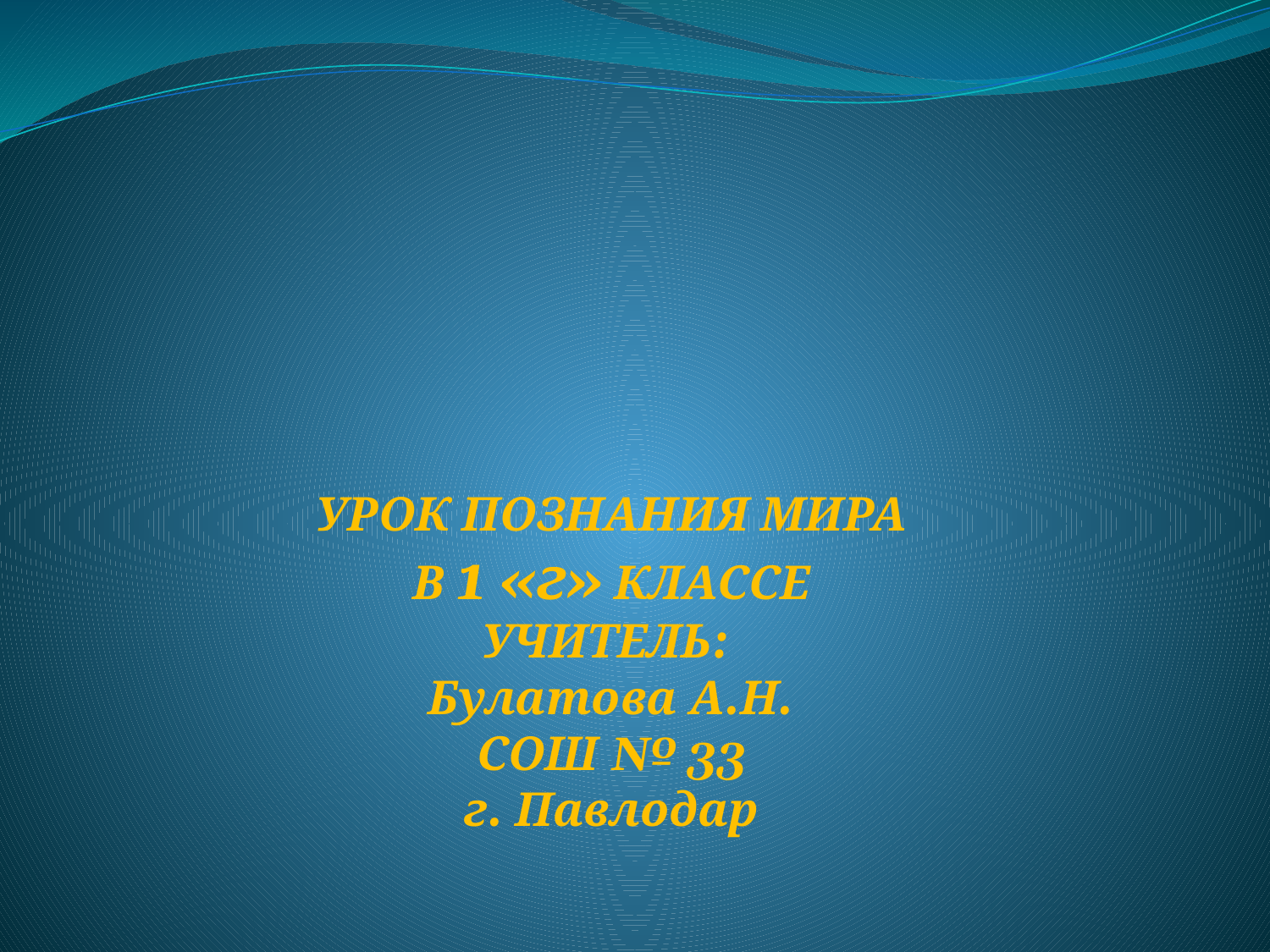

# УРОК ПОЗНАНИЯ МИРА В 1 «г» КЛАССЕ УЧИТЕЛЬ: Булатова А.Н. СОШ № 33 г. Павлодар